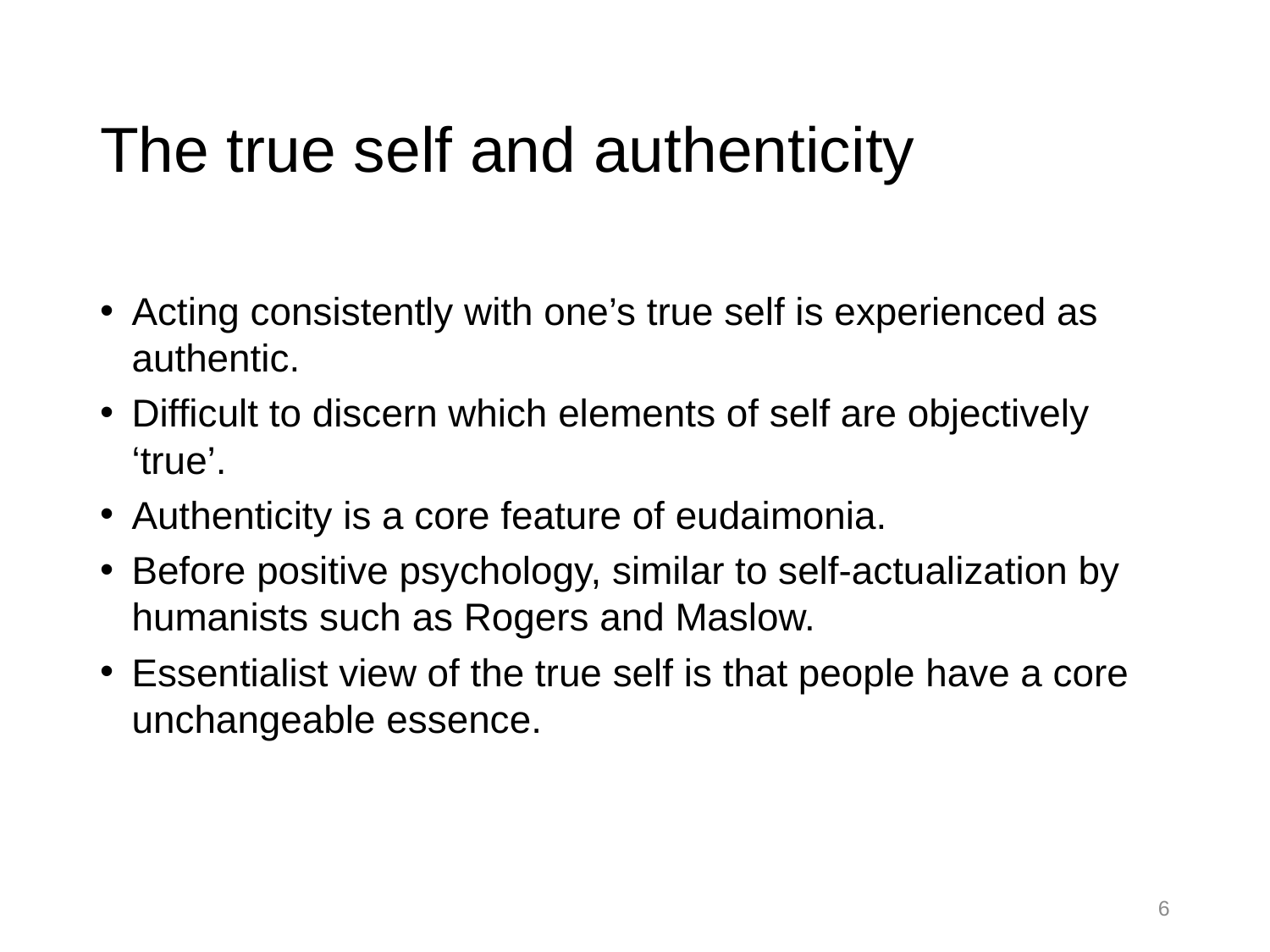

# The true self and authenticity
Acting consistently with one’s true self is experienced as authentic.
Difficult to discern which elements of self are objectively ‘true’.
Authenticity is a core feature of eudaimonia.
Before positive psychology, similar to self-actualization by humanists such as Rogers and Maslow.
Essentialist view of the true self is that people have a core unchangeable essence.
6